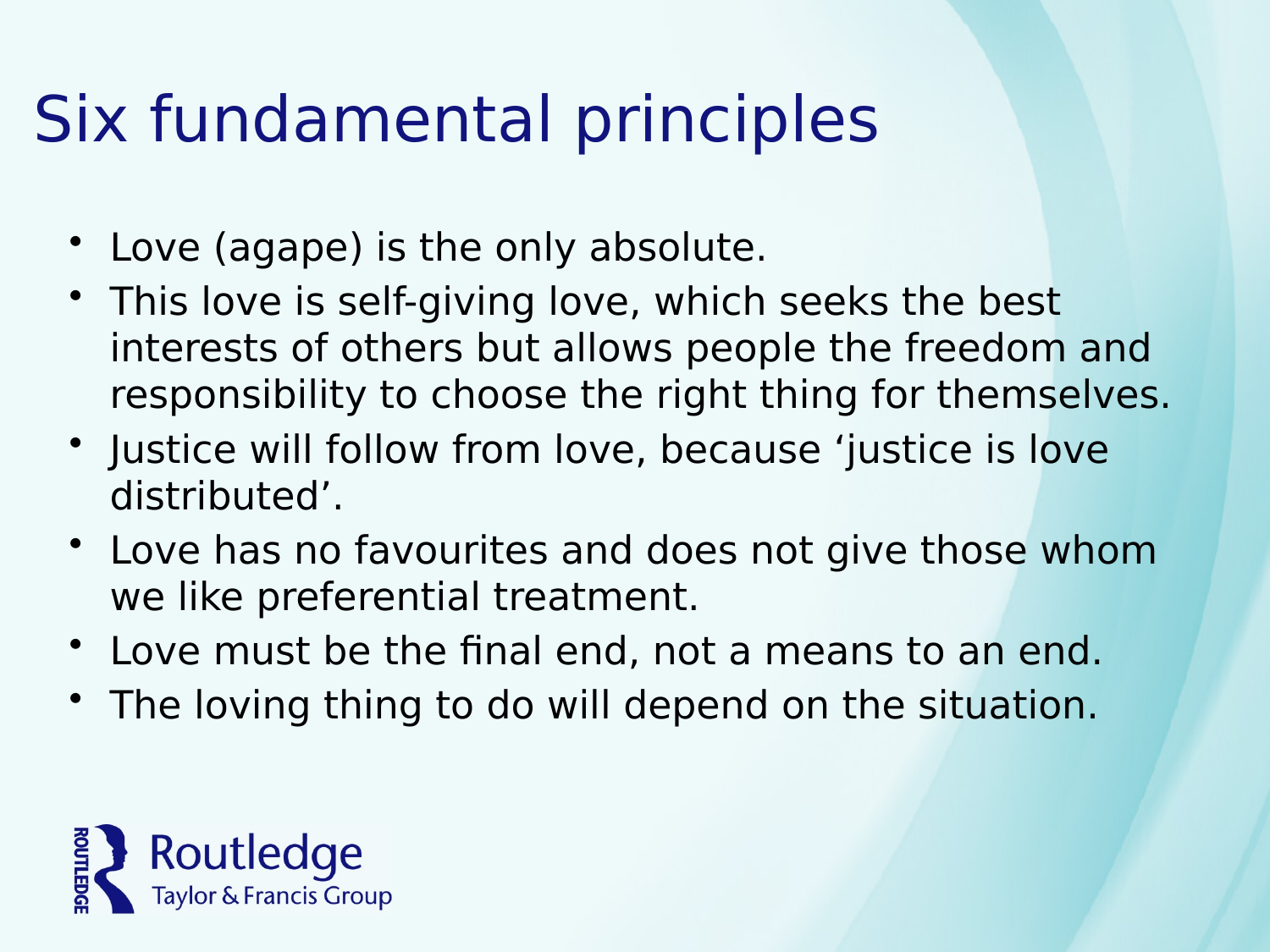

# Six fundamental principles
Love (agape) is the only absolute.
This love is self-giving love, which seeks the best interests of others but allows people the freedom and responsibility to choose the right thing for themselves.
Justice will follow from love, because ‘justice is love distributed’.
Love has no favourites and does not give those whom we like preferential treatment.
Love must be the final end, not a means to an end.
The loving thing to do will depend on the situation.